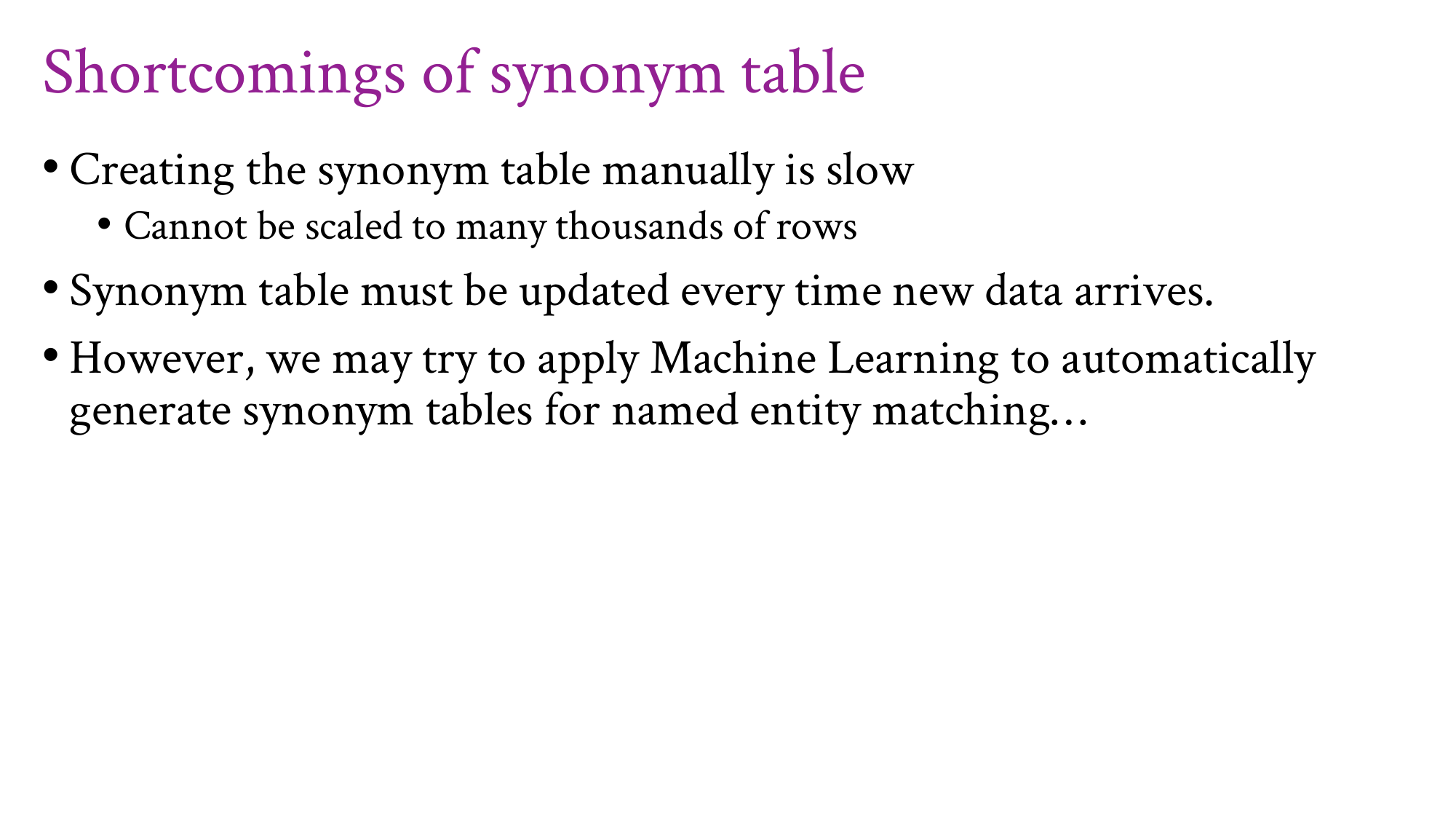

# Shortcomings of synonym table
Creating the synonym table manually is slow
Cannot be scaled to many thousands of rows
Synonym table must be updated every time new data arrives.
However, we may try to apply Machine Learning to automatically generate synonym tables for named entity matching…